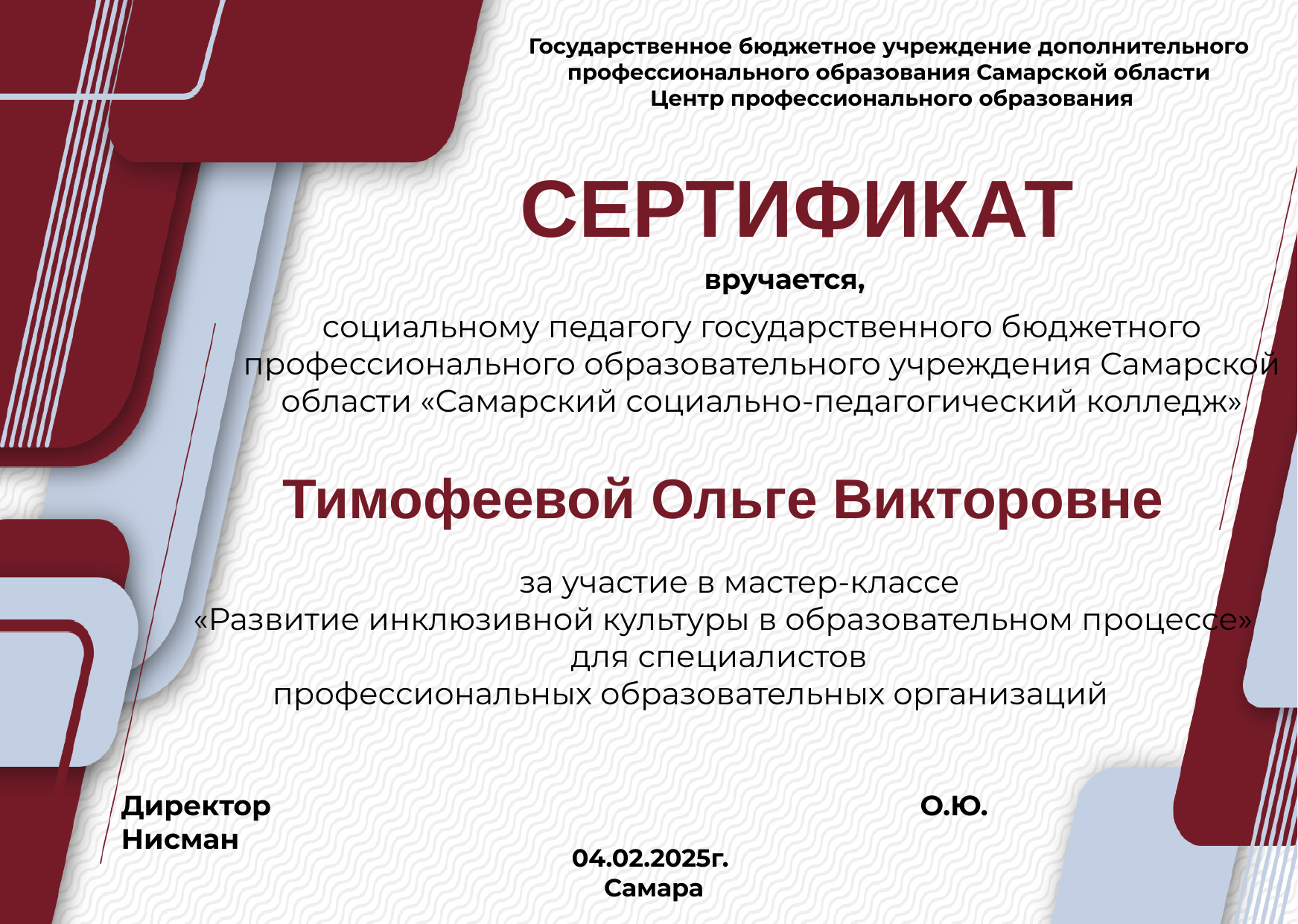

Государственное бюджетное учреждение дополнительного
профессионального образования Самарской области
Центр профессионального образования
СЕРТИФИКАТ
вручается,
социальному педагогу государственного бюджетного
 профессионального образовательного учреждения Самарской
области «Самарский социально-педагогический колледж»
Тимофеевой Ольге Викторовне
    за участие в мастер-классе
«Развитие инклюзивной культуры в образовательном процессе»
для специалистов
профессиональных образовательных организаций
Директор                                                                                   О.Ю. Нисман
04.02.2025г.
Самара